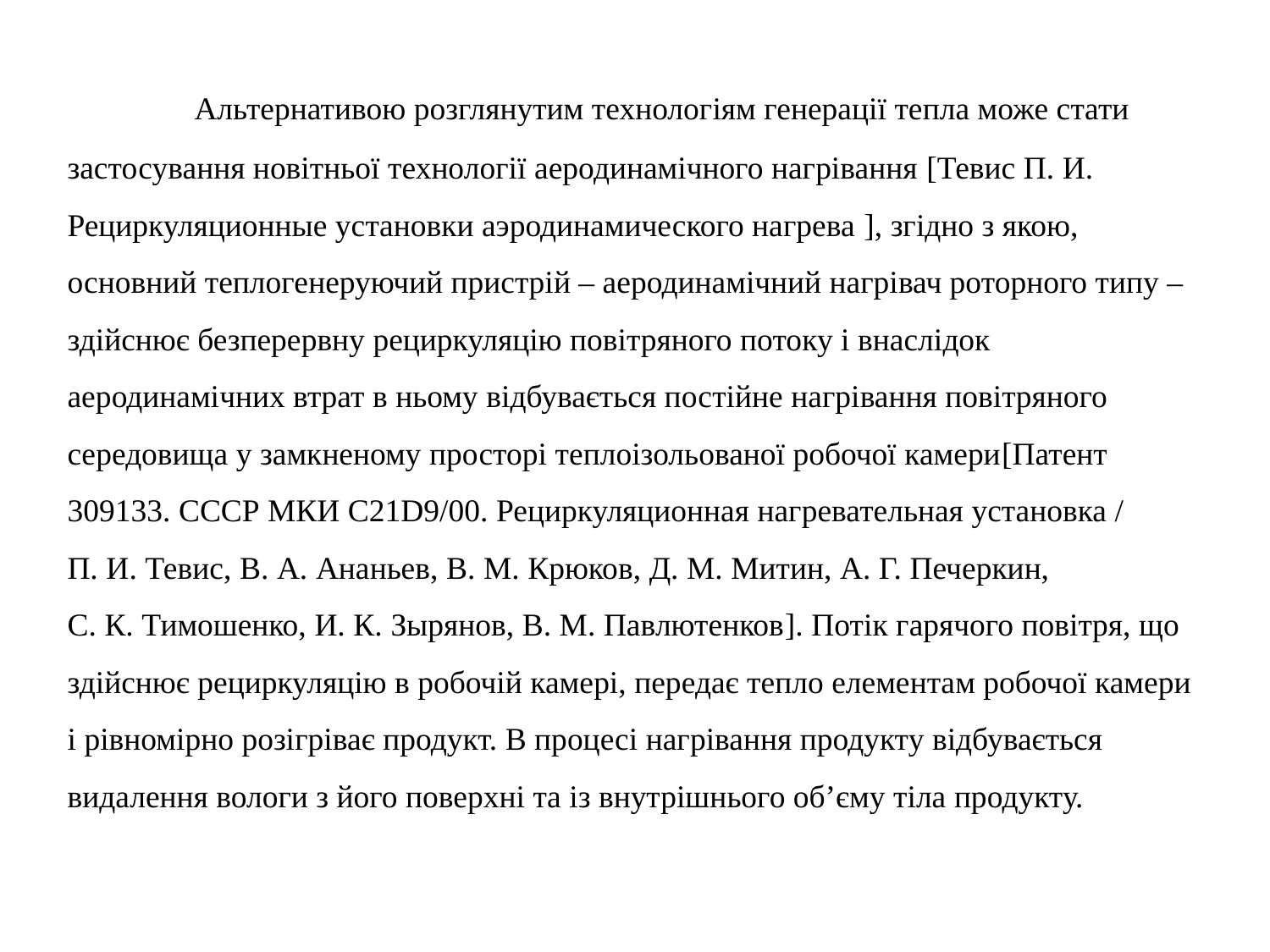

Альтернативою розглянутим технологіям генерації тепла може стати застосування новітньої технології аеродинамічного нагрівання [Тевис П. И. Рециркуляционные установки аэродинамического нагрева ], згідно з якою, основний теплогенеруючий пристрій – аеродинамічний нагрівач роторного типу – здійснює безперервну рециркуляцію повітряного потоку і внаслідок аеродинамічних втрат в ньому відбувається постійне нагрівання повітряного середовища у замкненому просторі теплоізольованої робочої камери[Патент 309133. СССР МКИ С21D9/00. Рециркуляционная нагревательная установка / П. И. Тевис, В. А. Ананьев, В. М. Крюков, Д. М. Митин, А. Г. Печеркин, С. К. Тимошенко, И. К. Зырянов, В. М. Павлютенков]. Потік гарячого повітря, що здійснює рециркуляцію в робочій камері, передає тепло елементам робочої камери  і рівномірно розігріває продукт. В процесі нагрівання продукту відбувається видалення вологи з його поверхні та із внутрішнього об’єму тіла продукту.